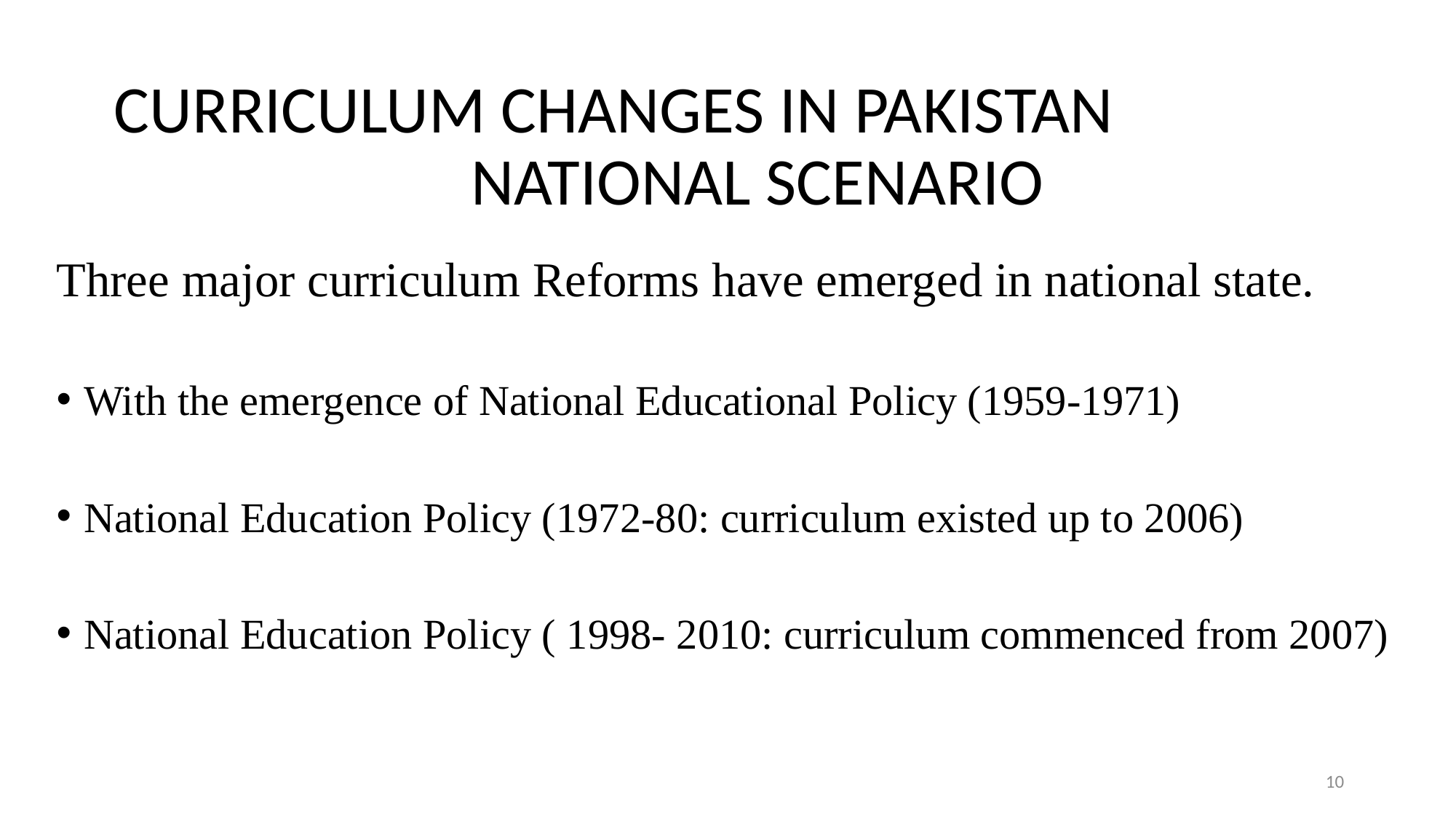

# CURRICULUM CHANGES IN PAKISTAN NATIONAL SCENARIO
Three major curriculum Reforms have emerged in national state.
With the emergence of National Educational Policy (1959-1971)
National Education Policy (1972-80: curriculum existed up to 2006)
National Education Policy ( 1998- 2010: curriculum commenced from 2007)

10